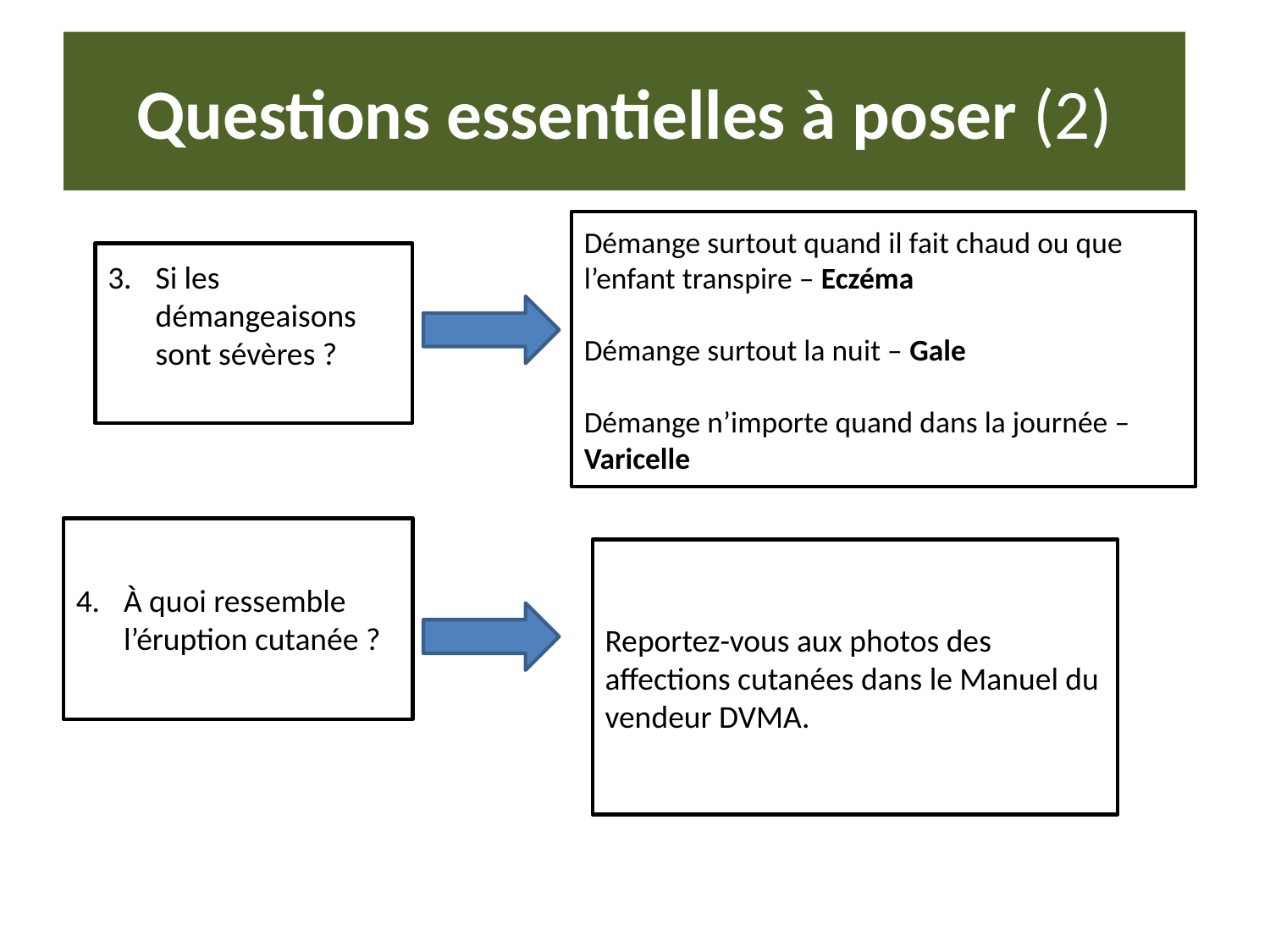

# Questions essentielles à poser (2)
Démange surtout quand il fait chaud ou que l’enfant transpire – Eczéma

Démange surtout la nuit – Gale

Démange n’importe quand dans la journée – Varicelle
Si les démangeaisons sont sévères ?

À quoi ressemble l’éruption cutanée ?
Reportez-vous aux photos des affections cutanées dans le Manuel du vendeur DVMA.